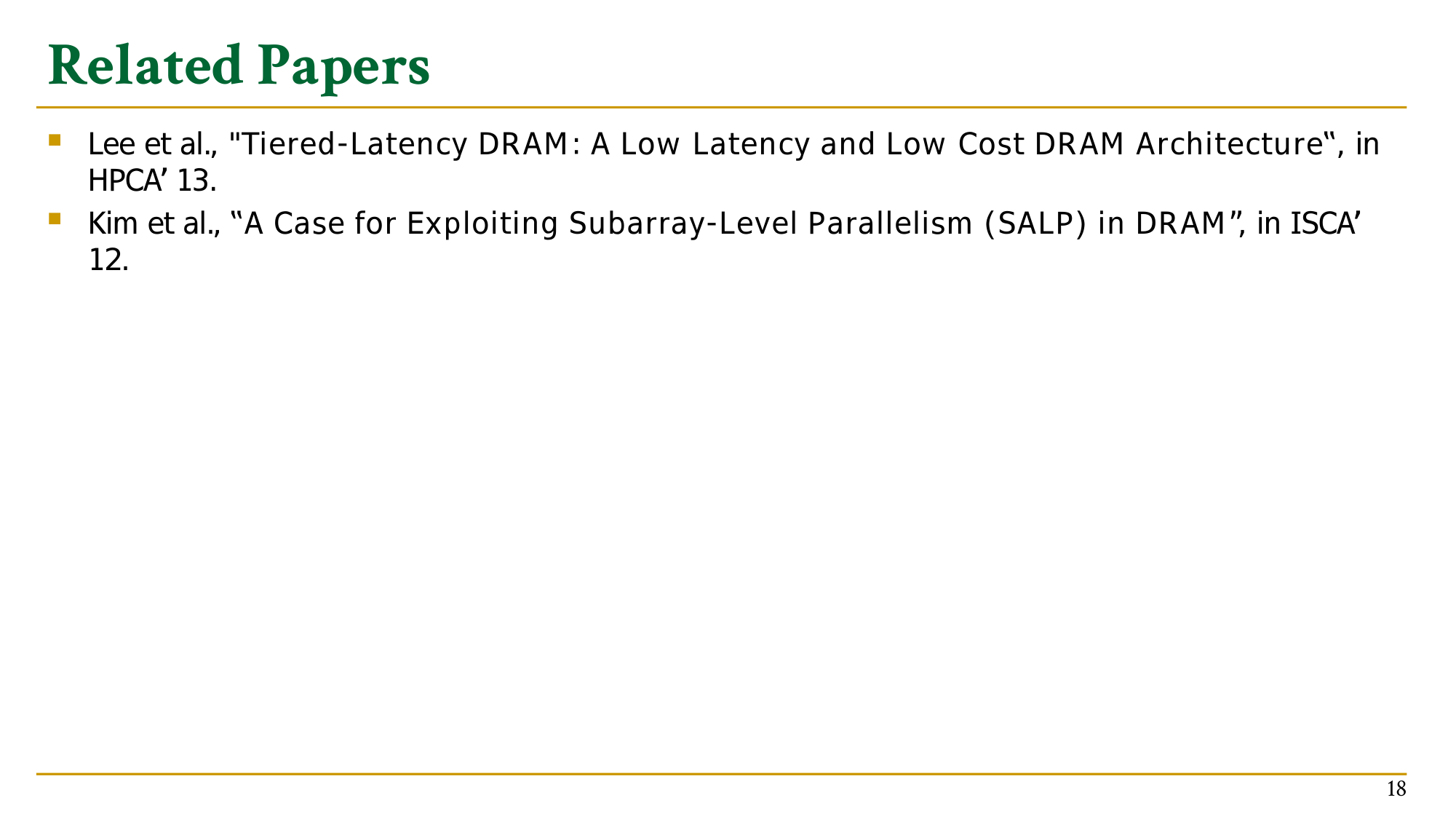

# Related Papers
Lee et al., "Tiered-Latency DRAM: A Low Latency and Low Cost DRAM Architecture“, in HPCA’ 13.
Kim et al., “A Case for Exploiting Subarray-Level Parallelism (SALP) in DRAM”, in ISCA’ 12.
18